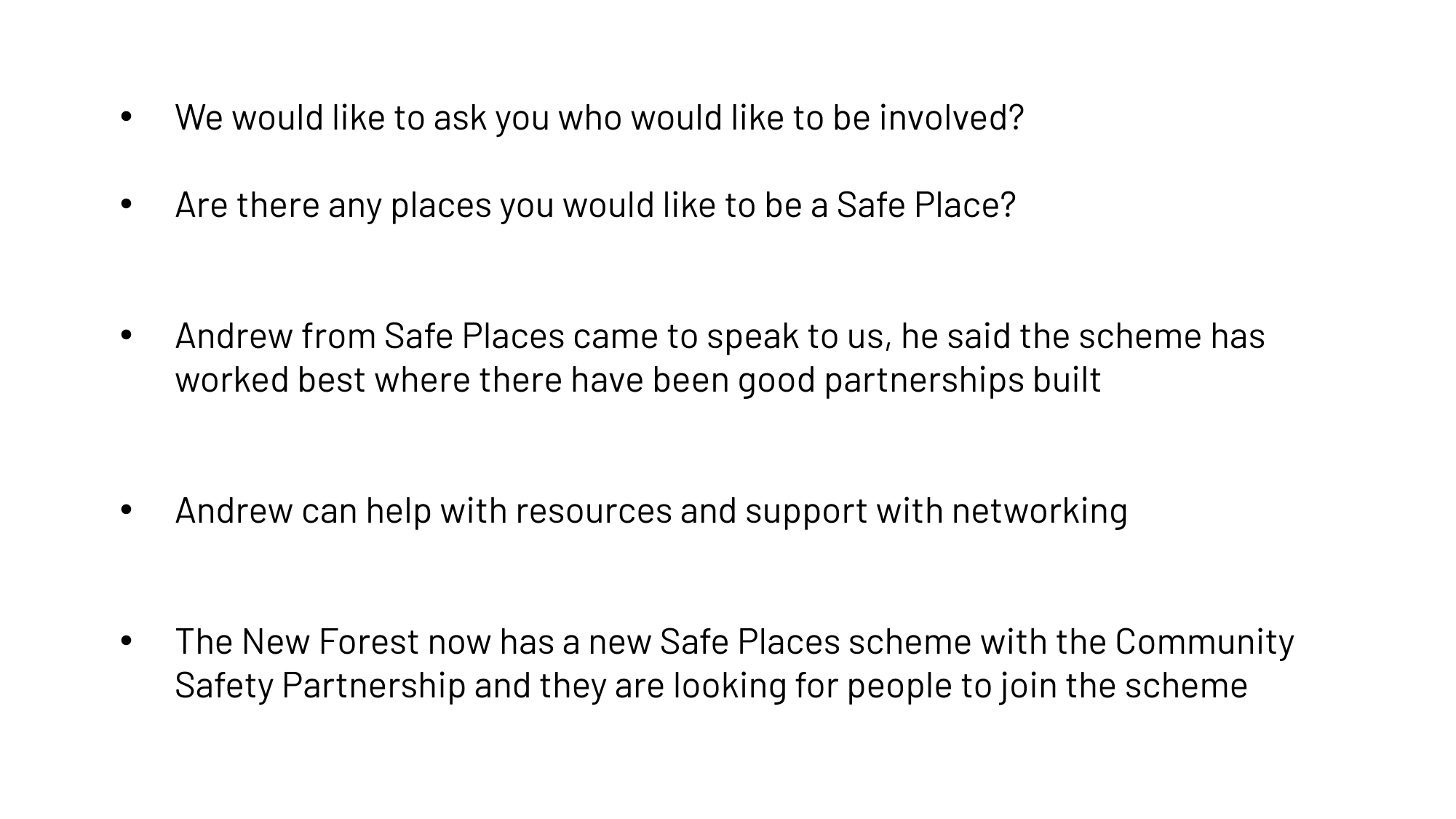

We would like to ask you who would like to be involved?

Are there any places you would like to be a Safe Place?

Andrew from Safe Places came to speak to us, he said the scheme has worked best where there have been good partnerships built

Andrew can help with resources and support with networking

The New Forest now has a new Safe Places scheme with the Community Safety Partnership and they are looking for people to join the scheme